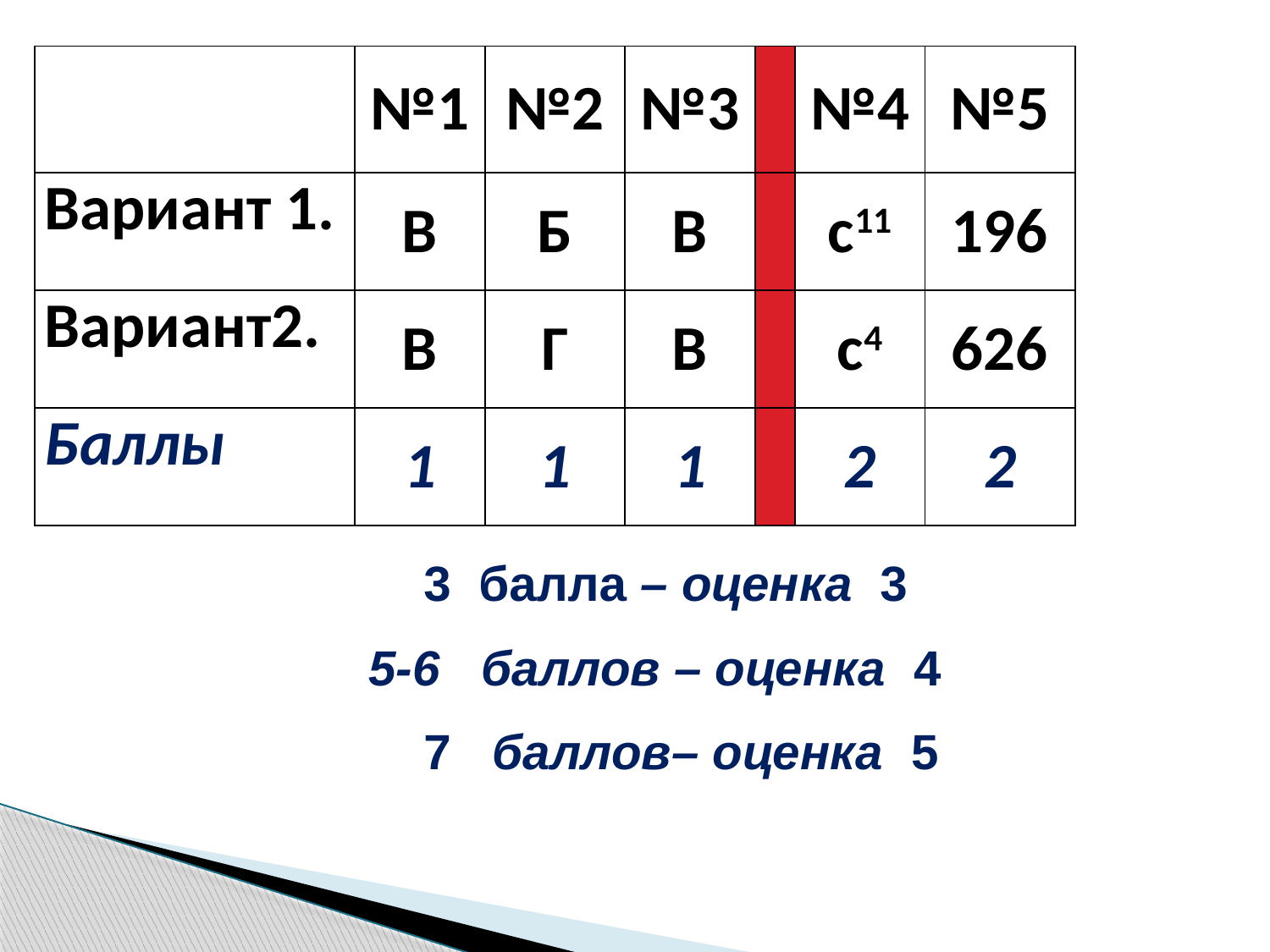

|  | №1 | №2 | №3 |  | №4 | №5 |
| --- | --- | --- | --- | --- | --- | --- |
| Вариант 1. | В | Б | В |  | с11 | 196 |
| Вариант2. | В | Г | В |  | с4 | 626 |
| Баллы | 1 | 1 | 1 |  | 2 | 2 |
       3  балла – оценка  3
   5-6   баллов – оценка  4
       7   баллов– оценка  5